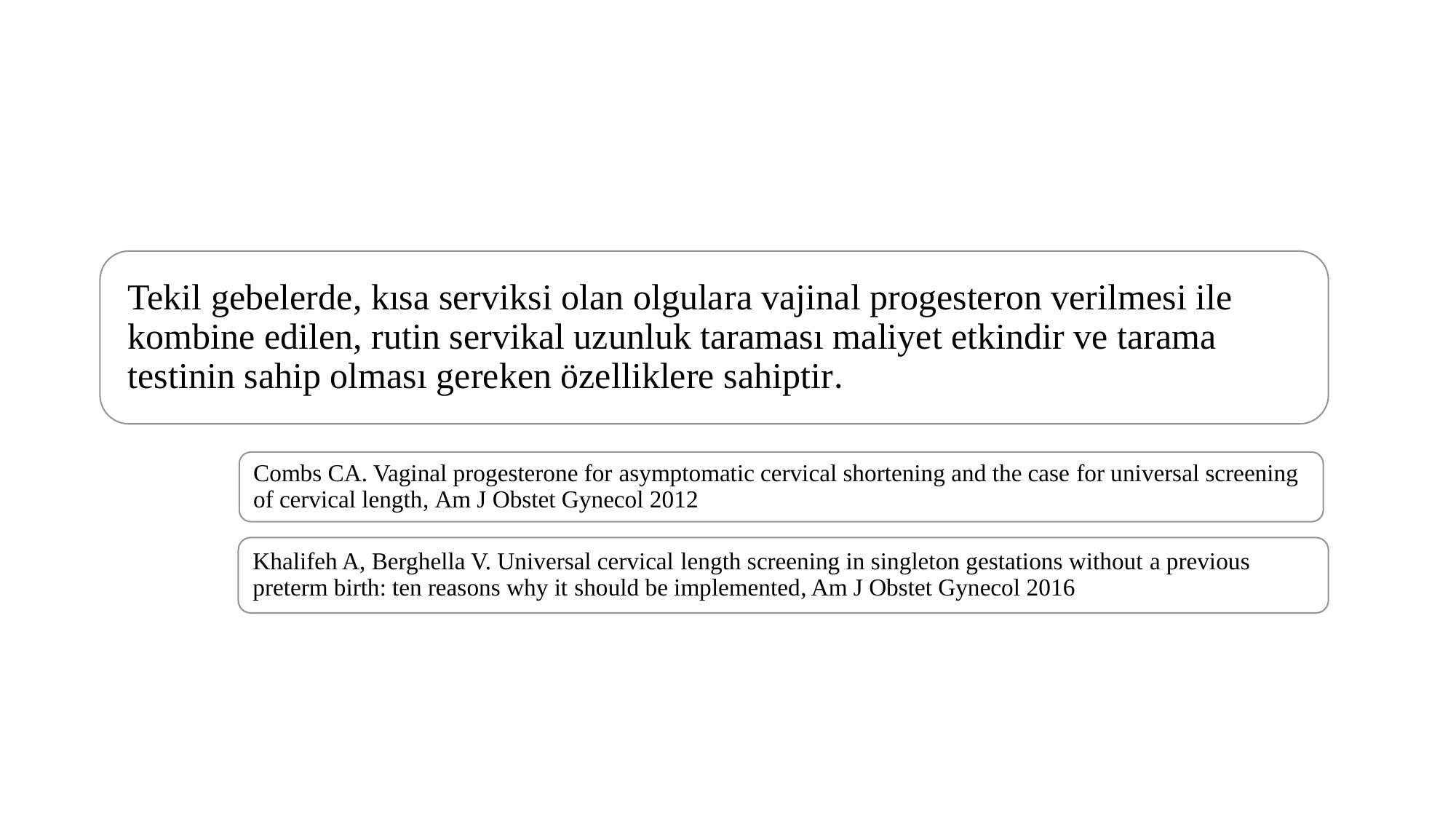

#
Tekil gebelerde, kısa serviksi olan olgulara vajinal progesteron verilmesi ile kombine edilen, rutin servikal uzunluk taraması maliyet etkindir ve tarama testinin sahip olması gereken özelliklere sahiptir.
Combs CA. Vaginal progesterone for asymptomatic cervical shortening and the case for universal screening of cervical length, Am J Obstet Gynecol 2012
Khalifeh A, Berghella V. Universal cervical length screening in singleton gestations without a previous preterm birth: ten reasons why it should be implemented, Am J Obstet Gynecol 2016